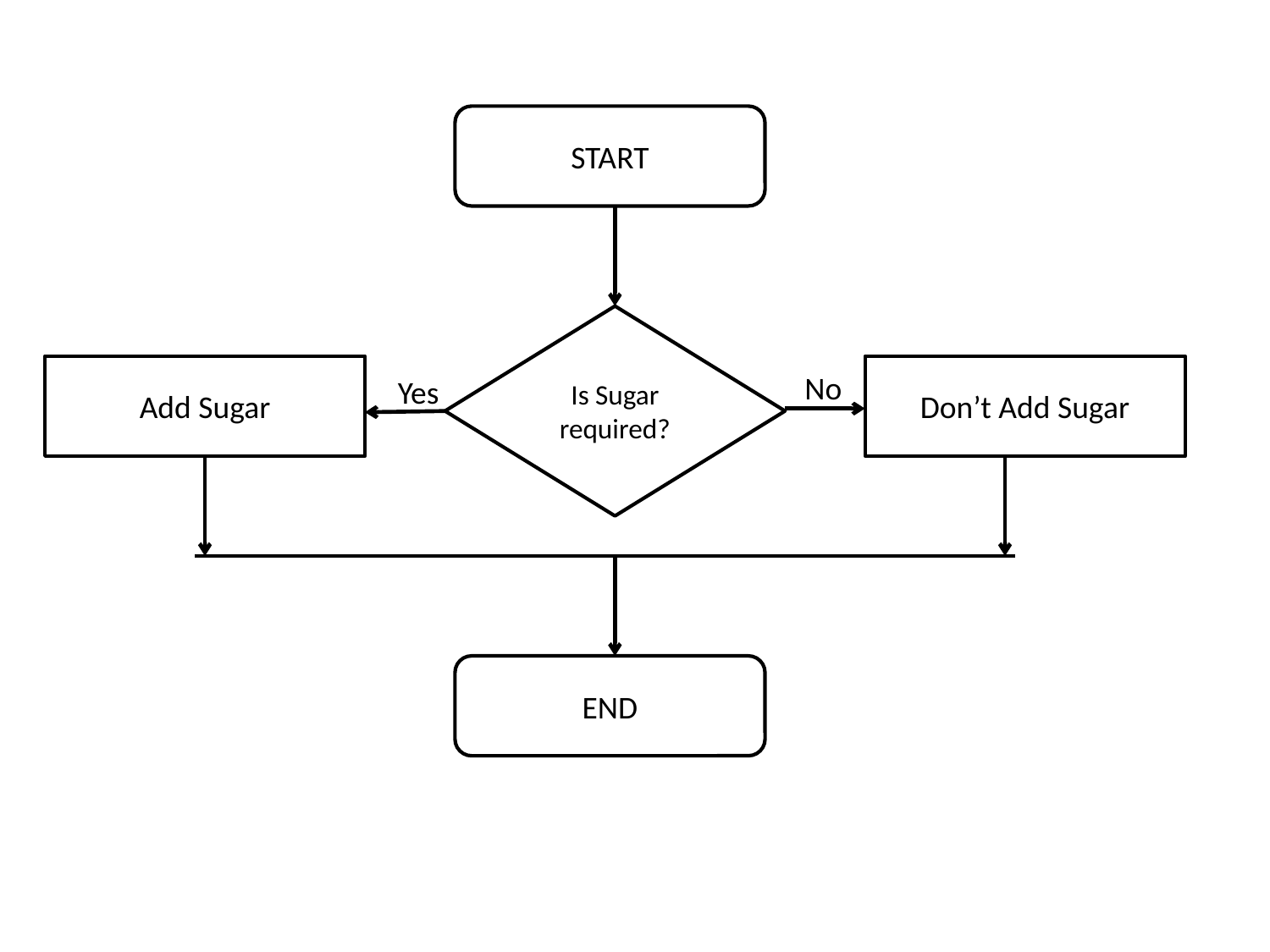

START
Is Sugar required?
Add Sugar
Don’t Add Sugar
No
Yes
END